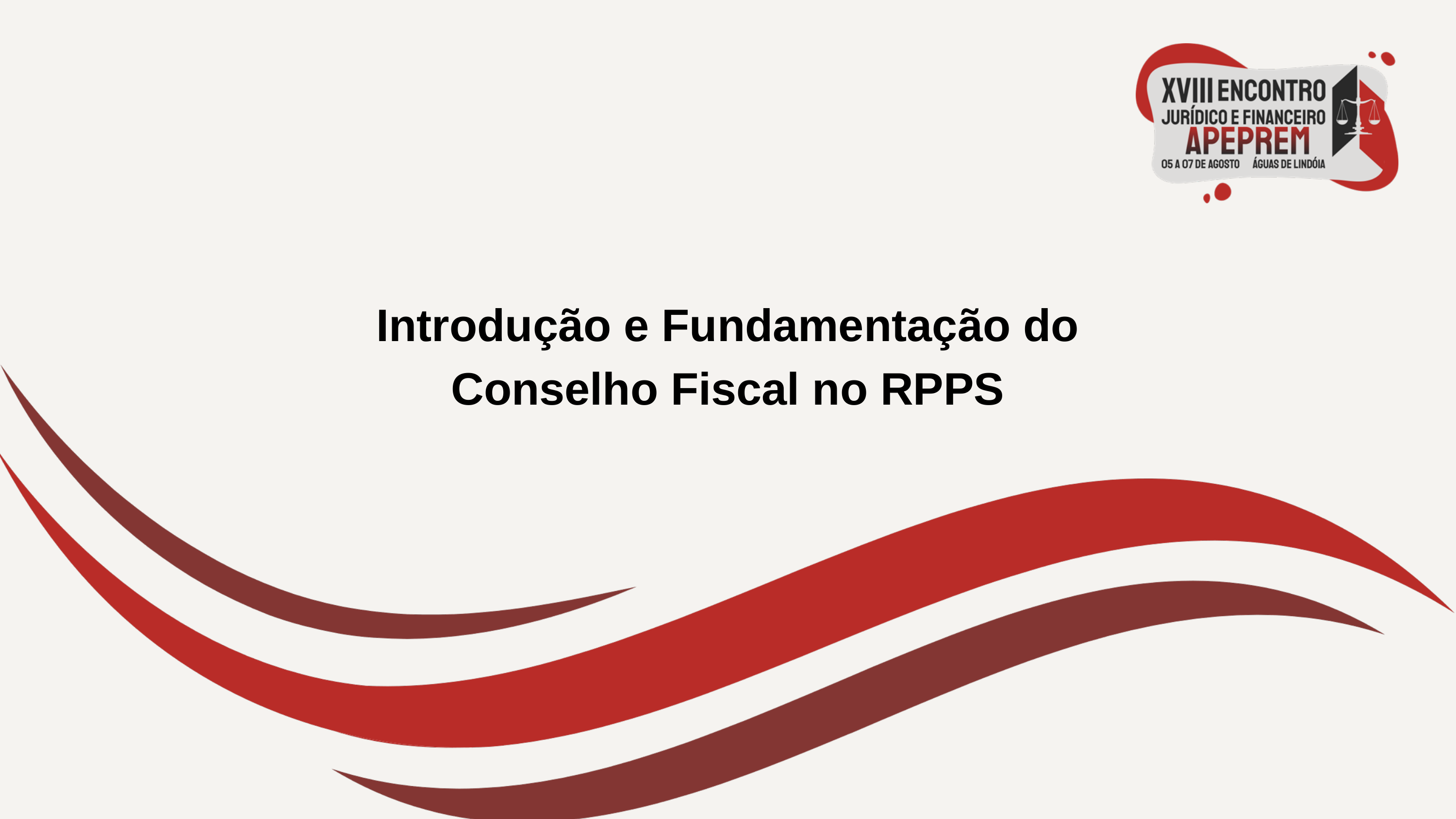

Introdução e Fundamentação do Conselho Fiscal no RPPS